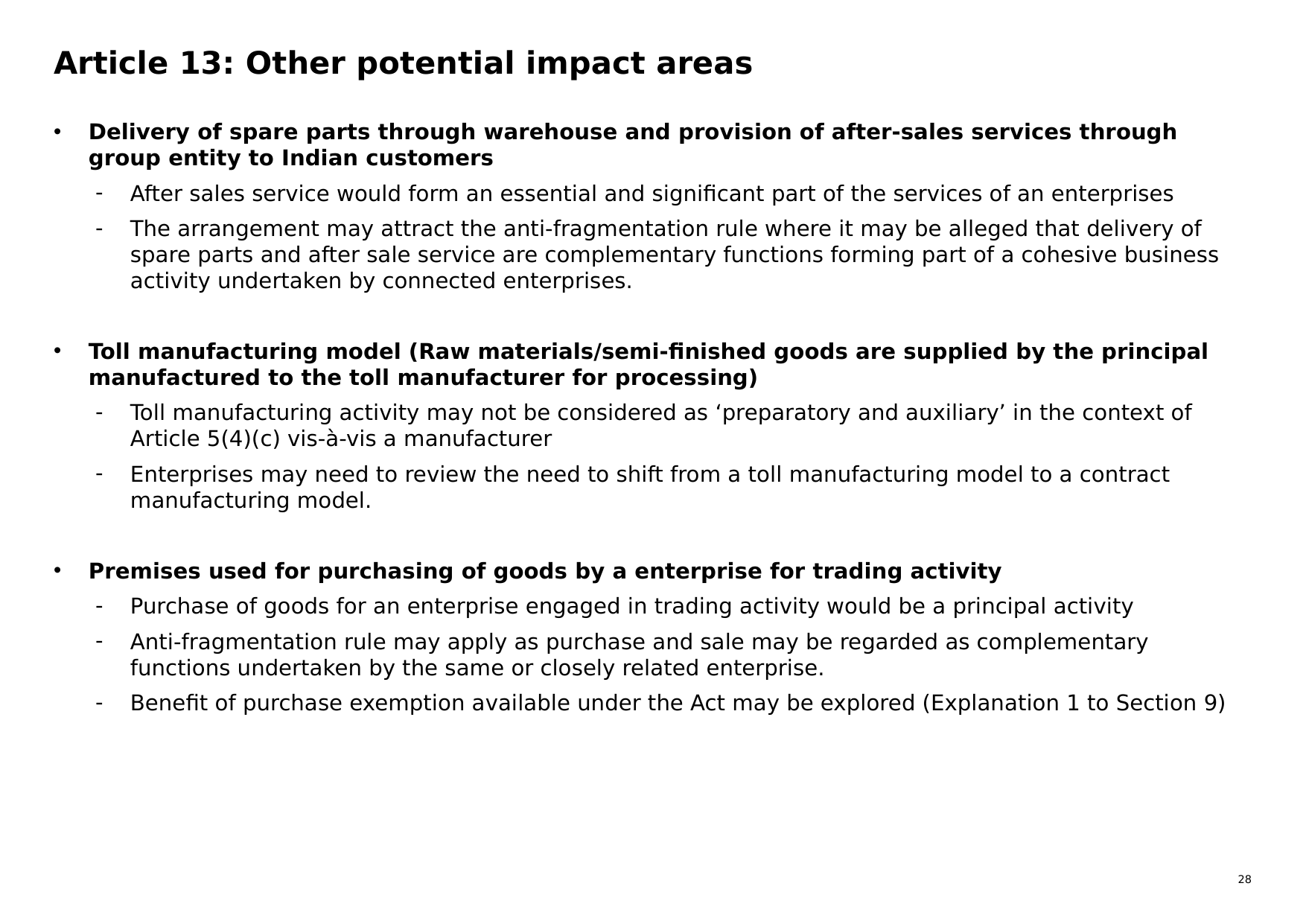

# Article 13: Other potential impact areas
Delivery of spare parts through warehouse and provision of after-sales services through group entity to Indian customers
After sales service would form an essential and significant part of the services of an enterprises
The arrangement may attract the anti-fragmentation rule where it may be alleged that delivery of spare parts and after sale service are complementary functions forming part of a cohesive business activity undertaken by connected enterprises.

Toll manufacturing model (Raw materials/semi-finished goods are supplied by the principal manufactured to the toll manufacturer for processing)
Toll manufacturing activity may not be considered as ‘preparatory and auxiliary’ in the context of Article 5(4)(c) vis-à-vis a manufacturer
Enterprises may need to review the need to shift from a toll manufacturing model to a contract manufacturing model.

Premises used for purchasing of goods by a enterprise for trading activity
Purchase of goods for an enterprise engaged in trading activity would be a principal activity
Anti-fragmentation rule may apply as purchase and sale may be regarded as complementary functions undertaken by the same or closely related enterprise.
Benefit of purchase exemption available under the Act may be explored (Explanation 1 to Section 9)